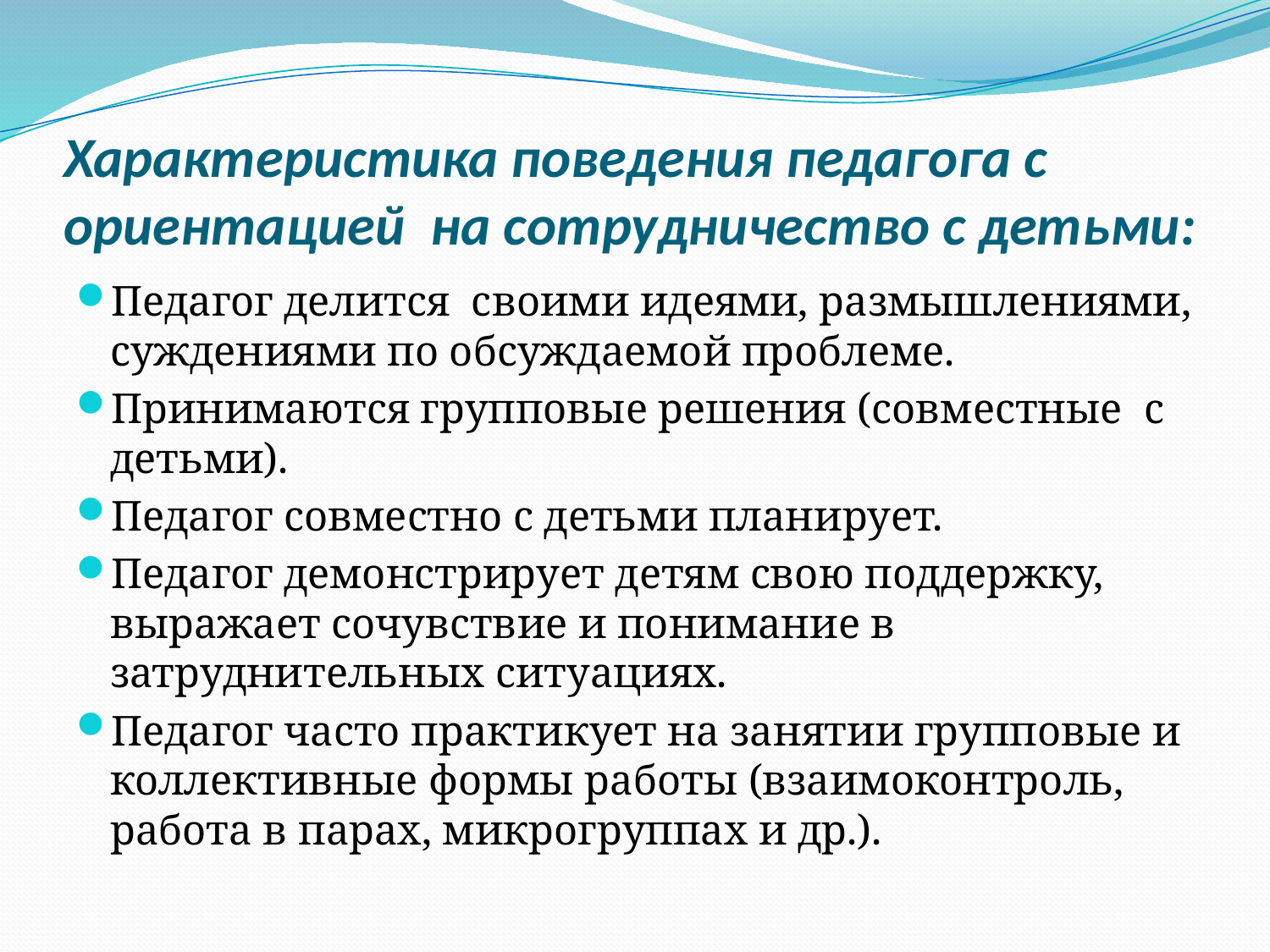

# Характеристика поведения педагога с ориентацией  на сотрудничество с детьми:
Педагог делится  своими идеями, размышлениями, суждениями по обсуждаемой проблеме.
Принимаются групповые решения (совместные  с детьми).
Педагог совместно с детьми планирует.
Педагог демонстрирует детям свою поддержку, выражает сочувствие и понимание в затруднительных ситуациях.
Педагог часто практикует на занятии групповые и коллективные формы работы (взаимоконтроль, работа в парах, микрогруппах и др.).